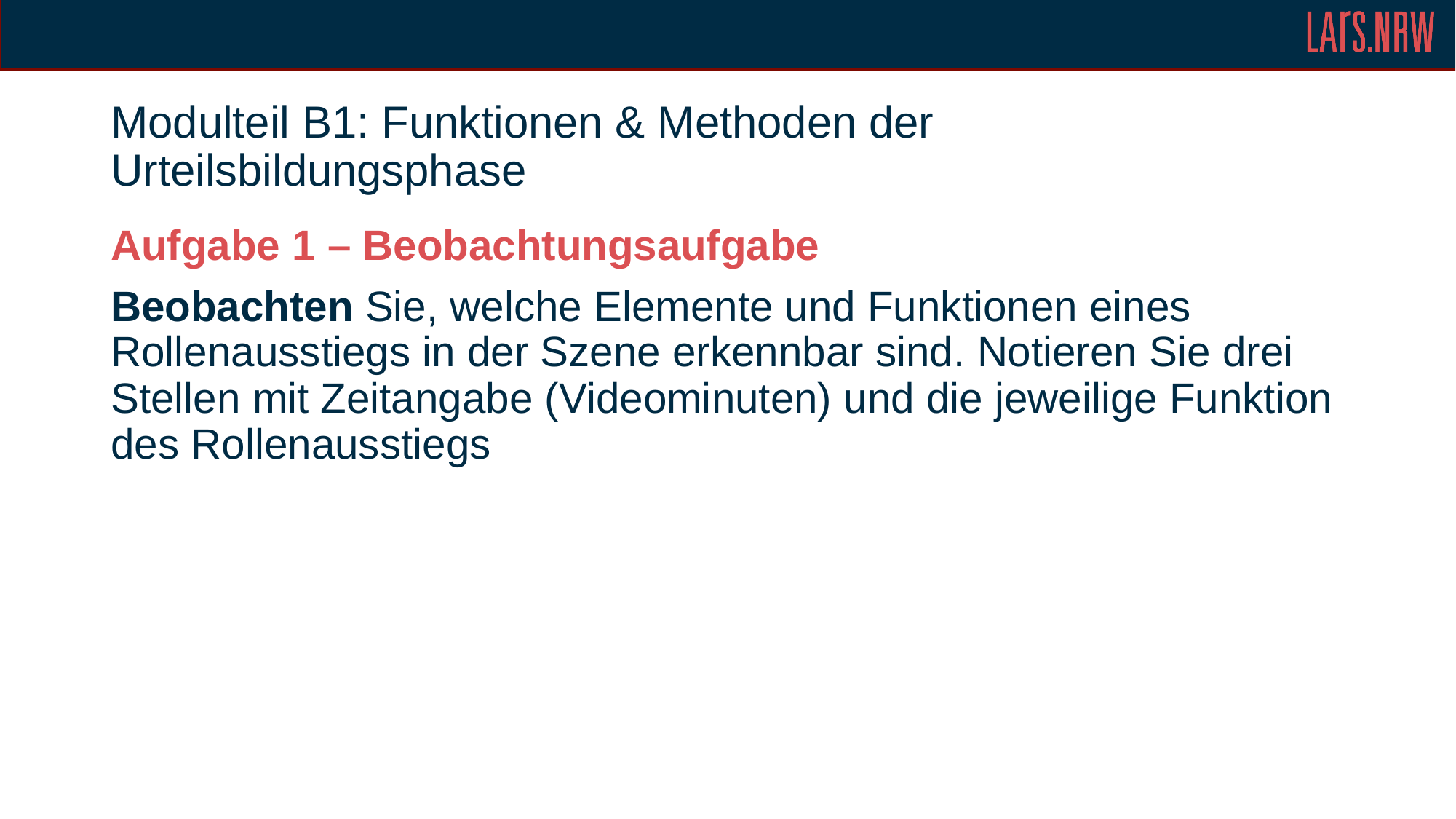

# Modulteil B1: Funktionen & Methoden der Urteilsbildungsphase
Aufgabe 1 – Beobachtungsaufgabe
Beobachten Sie, welche Elemente und Funktionen eines Rollenausstiegs in der Szene erkennbar sind. Notieren Sie drei Stellen mit Zeitangabe (Videominuten) und die jeweilige Funktion des Rollenausstiegs